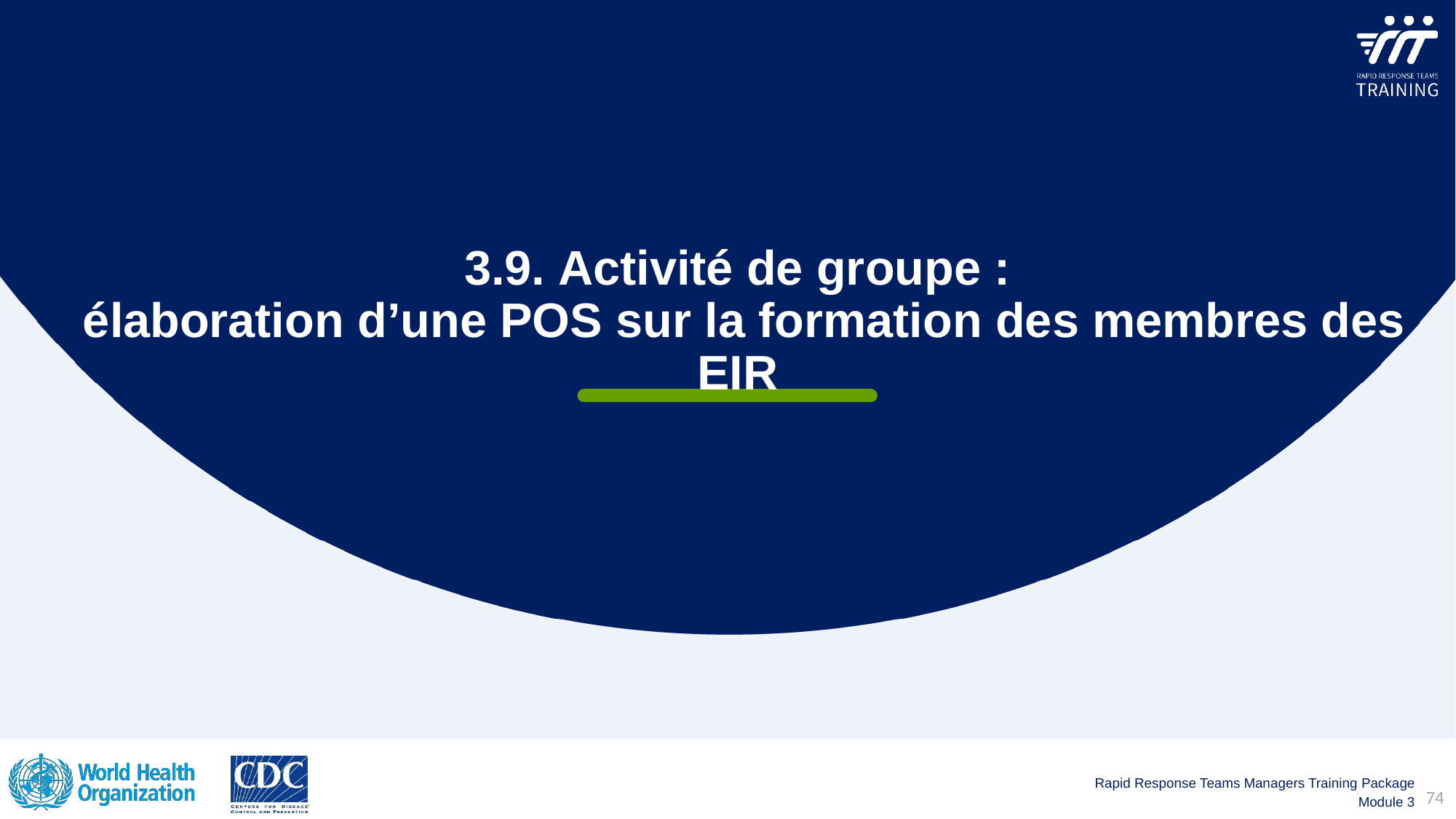

3.9. Activité de groupe :
élaboration d’une POS sur la formation des membres des EIR
74